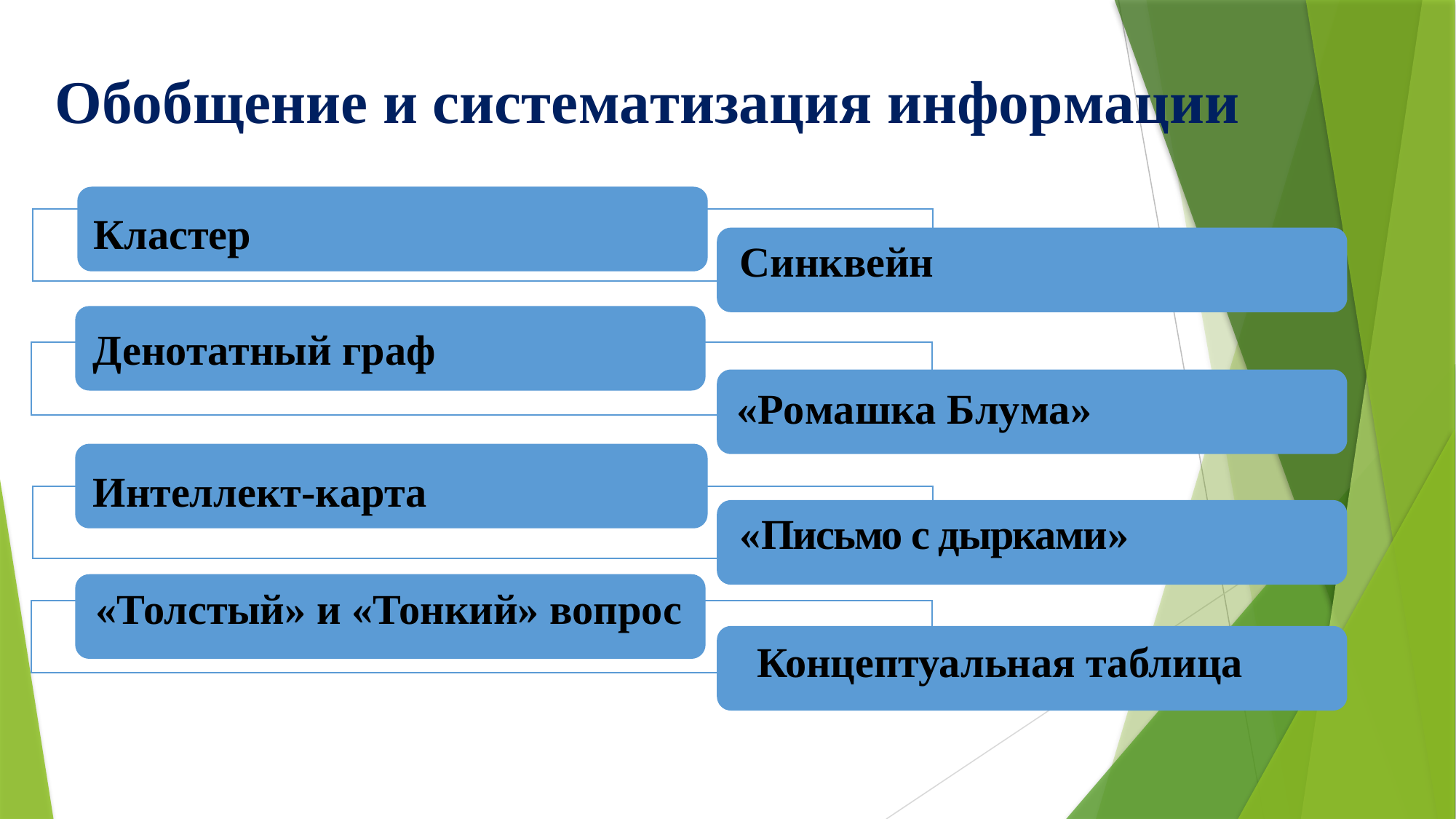

Обобщение и систематизация информации

Кластер

Синквейн

Денотатный граф

«Ромашка Блума»

Интеллект-карта

«Письмо с дырками»

«Толстый» и «Тонкий» вопрос

Концептуальная таблица